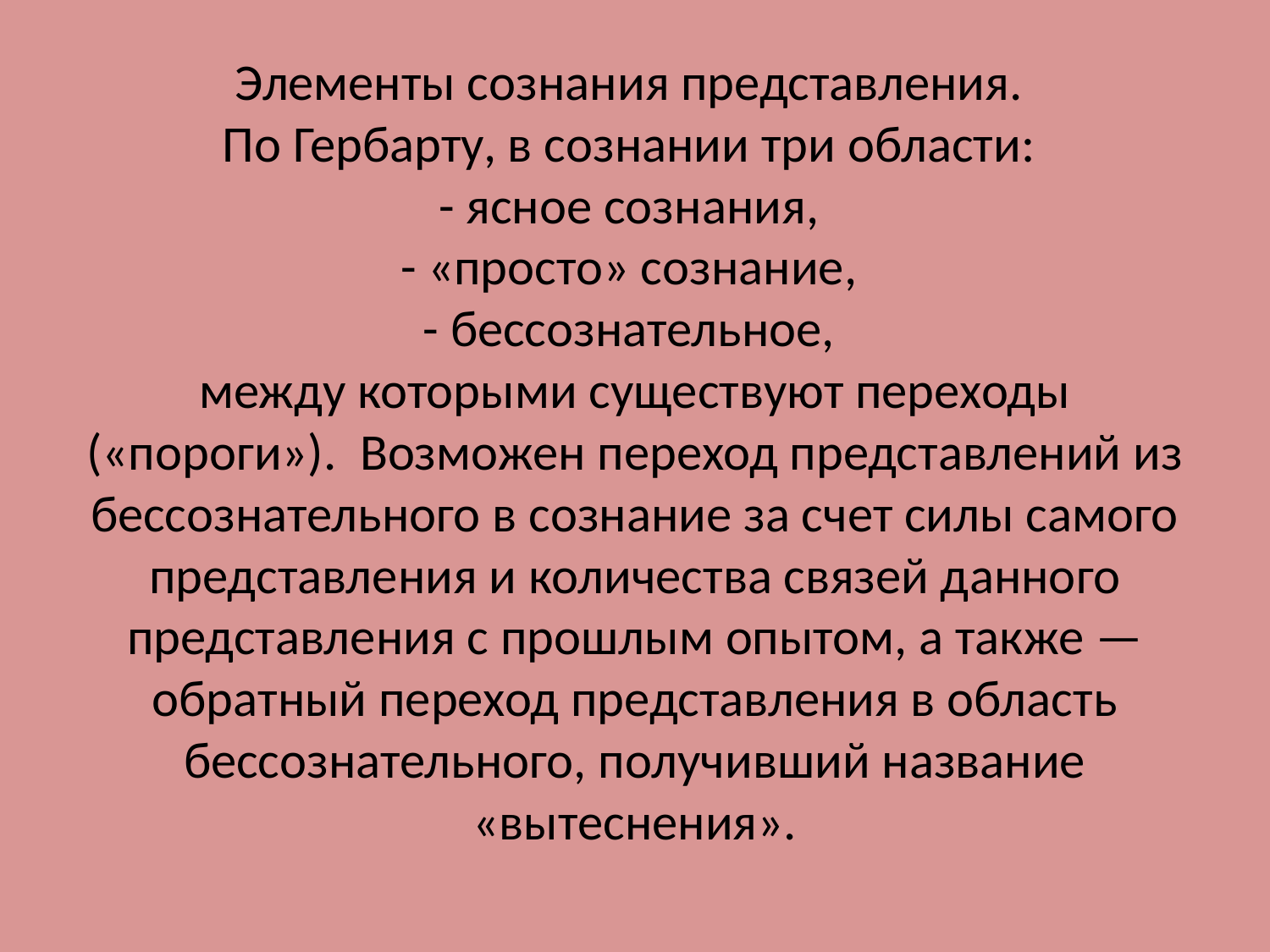

# Элементы сознания представления. По Гербарту, в сознании три области: - ясное сознания, - «просто» сознание, - бессознательное, между которыми существуют переходы («пороги»).  Возможен переход представлений из бессознательного в сознание за счет силы самого представления и количества связей данного представления с прошлым опытом, а также — обратный переход представления в область бессознательного, получивший название «вытеснения».